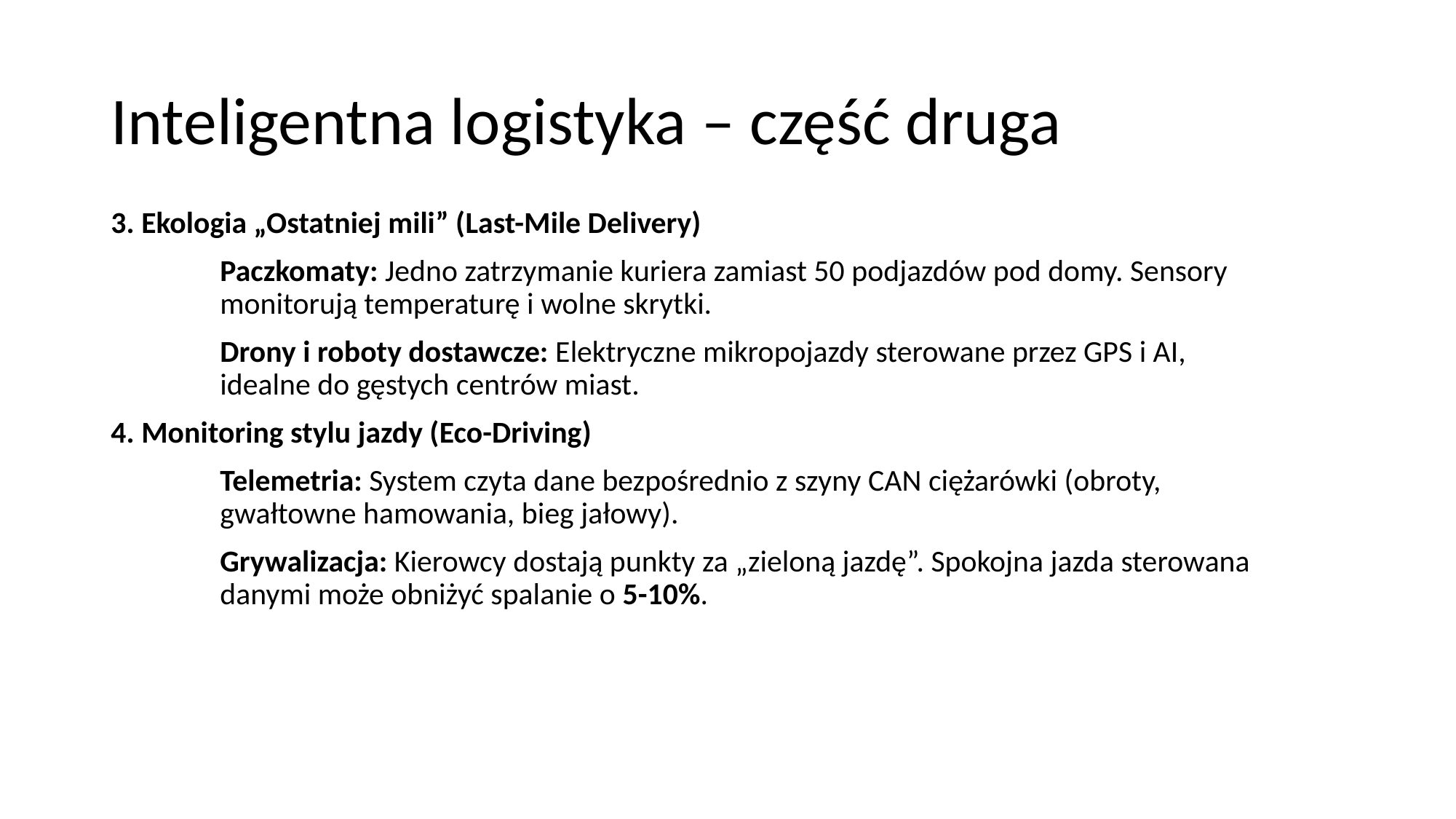

# Inteligentna logistyka – część druga
3. Ekologia „Ostatniej mili” (Last-Mile Delivery)
	Paczkomaty: Jedno zatrzymanie kuriera zamiast 50 podjazdów pod domy. Sensory
	monitorują temperaturę i wolne skrytki.
	Drony i roboty dostawcze: Elektryczne mikropojazdy sterowane przez GPS i AI,
	idealne do gęstych centrów miast.
4. Monitoring stylu jazdy (Eco-Driving)
	Telemetria: System czyta dane bezpośrednio z szyny CAN ciężarówki (obroty,
	gwałtowne hamowania, bieg jałowy).
	Grywalizacja: Kierowcy dostają punkty za „zieloną jazdę”. Spokojna jazda sterowana
	danymi może obniżyć spalanie o 5-10%.